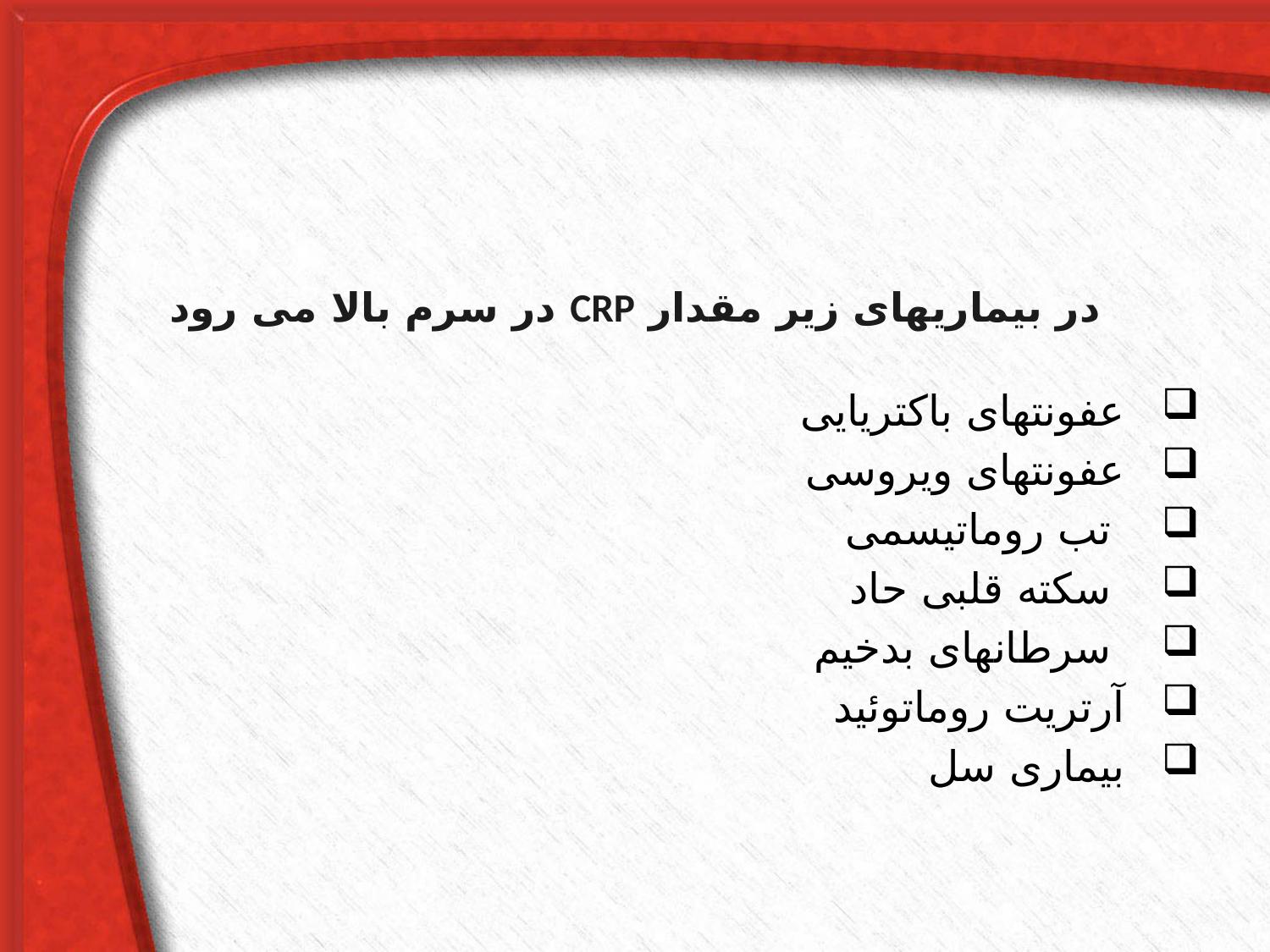

# در بیماریهای زیر مقدار CRP در سرم بالا می رود
  عفونتهای باکتریایی
  عفونتهای ویروسی
   تب روماتیسمی
   سکته قلبی حاد
   سرطانهای بدخیم
  آرتریت روماتوئید
  بیماری سل